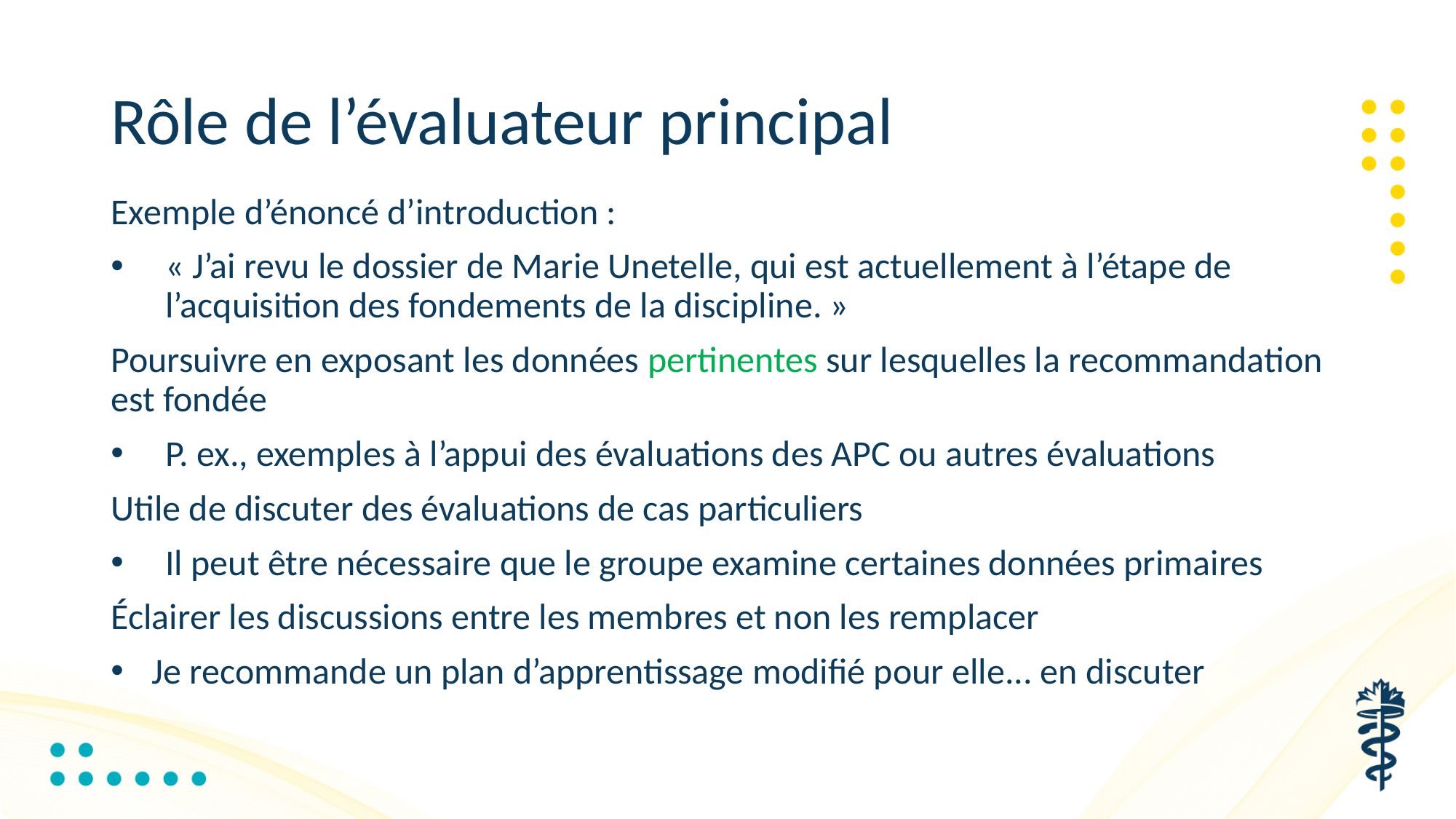

# Rôle de l’évaluateur principal
Exemple d’énoncé d’introduction :
« J’ai revu le dossier de Marie Unetelle, qui est actuellement à l’étape de l’acquisition des fondements de la discipline. »
Poursuivre en exposant les données pertinentes sur lesquelles la recommandation est fondée
P. ex., exemples à l’appui des évaluations des APC ou autres évaluations
Utile de discuter des évaluations de cas particuliers
Il peut être nécessaire que le groupe examine certaines données primaires
Éclairer les discussions entre les membres et non les remplacer
Je recommande un plan d’apprentissage modifié pour elle... en discuter